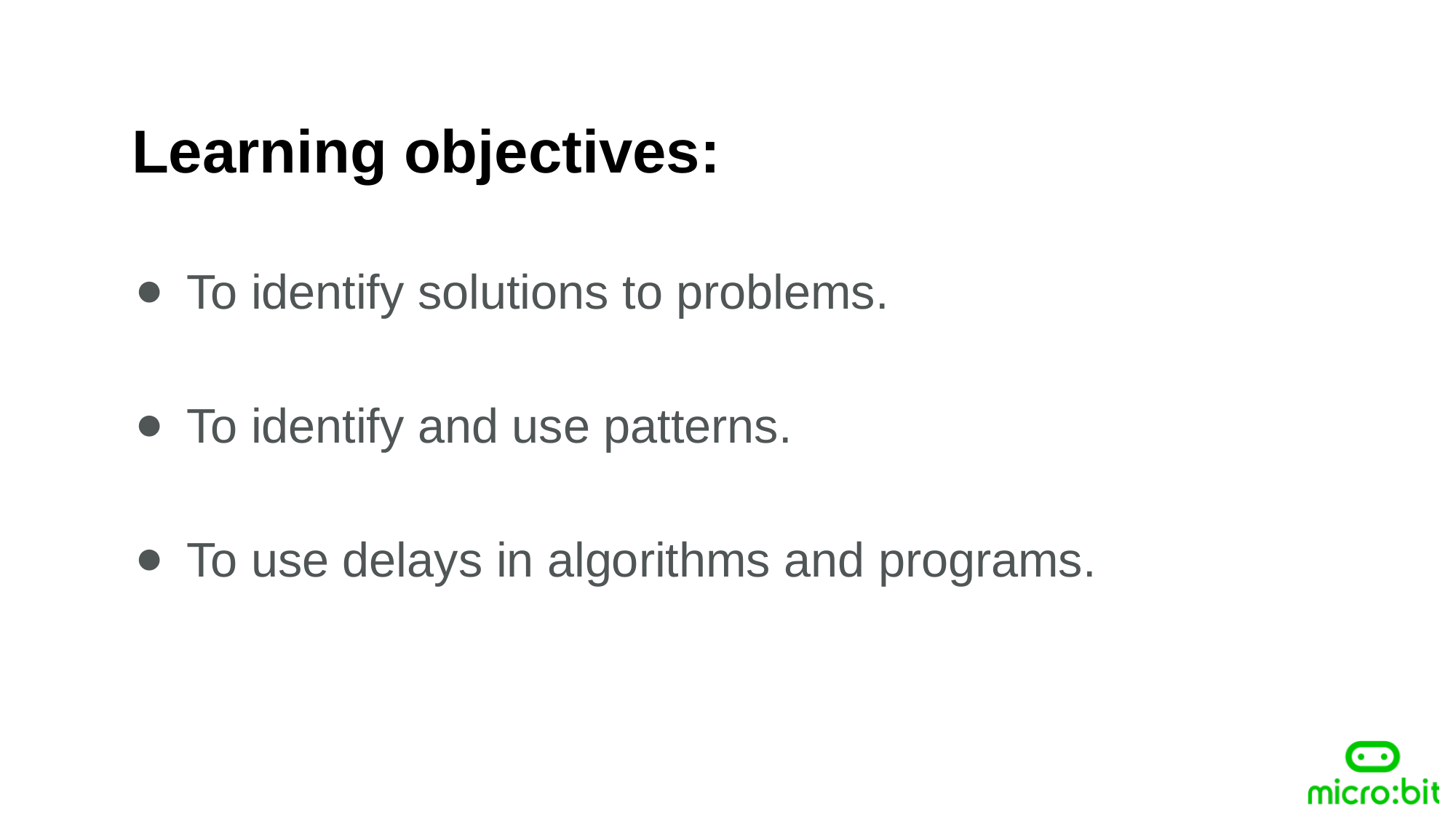

Learning objectives:

To identify solutions to problems.

To identify and use patterns.

To use delays in algorithms and programs.